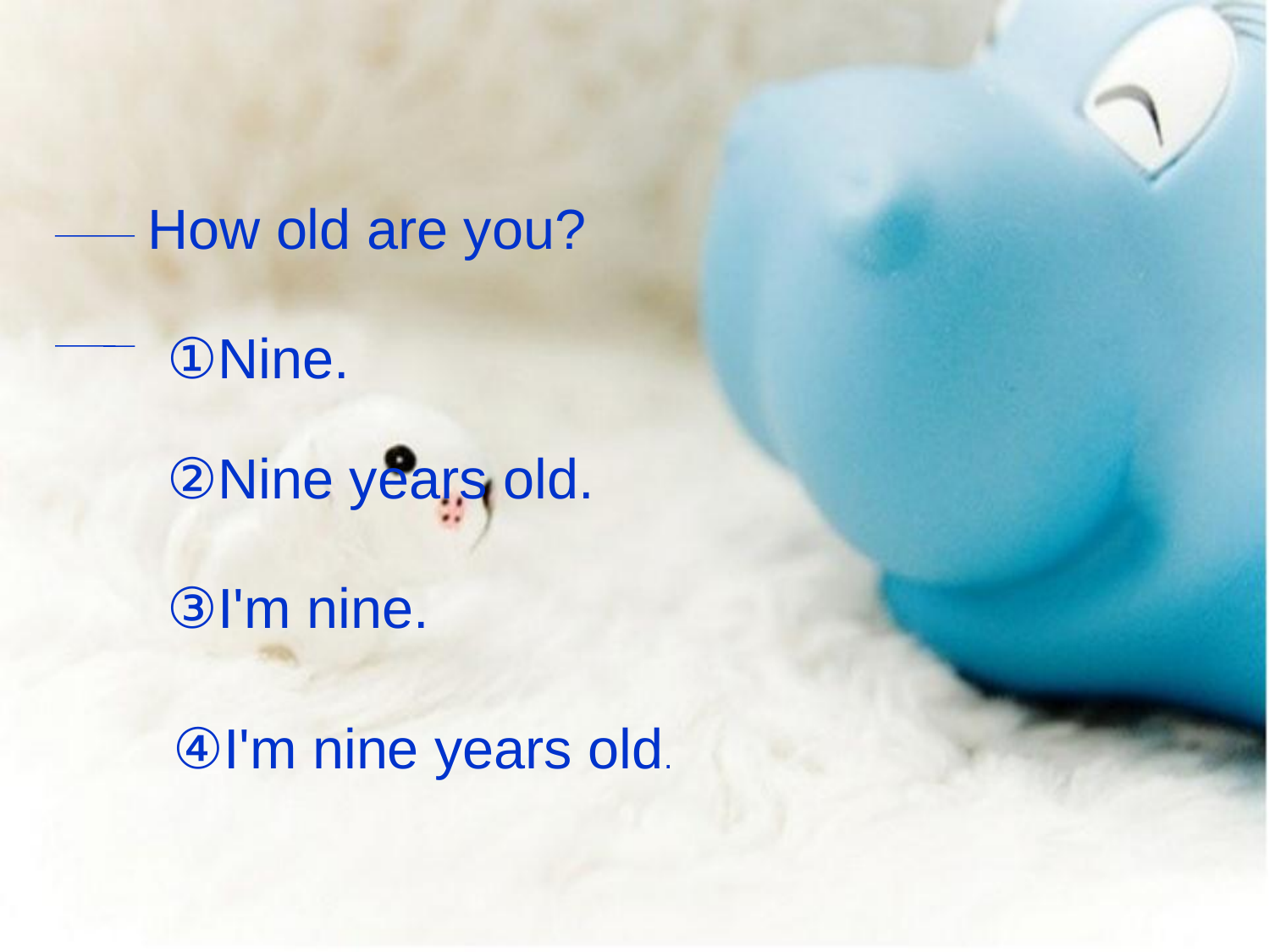

How old are you?

①Nine.

②Nine years old.
③I'm nine.
 ④I'm nine years old.